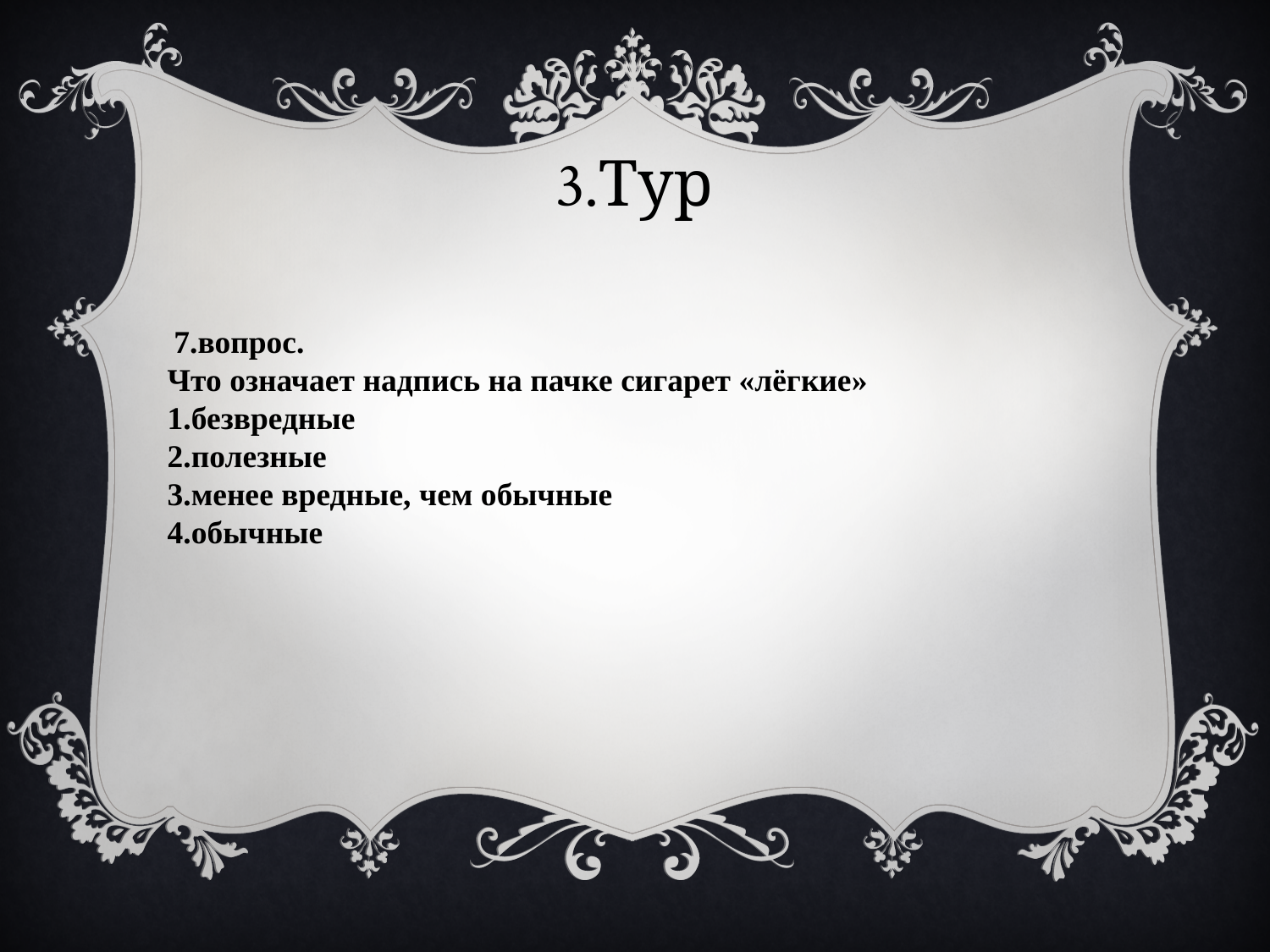

3.Тур
 7.вопрос.
Что означает надпись на пачке сигарет «лёгкие»
1.безвредные
2.полезные
3.менее вредные, чем обычные
4.обычные